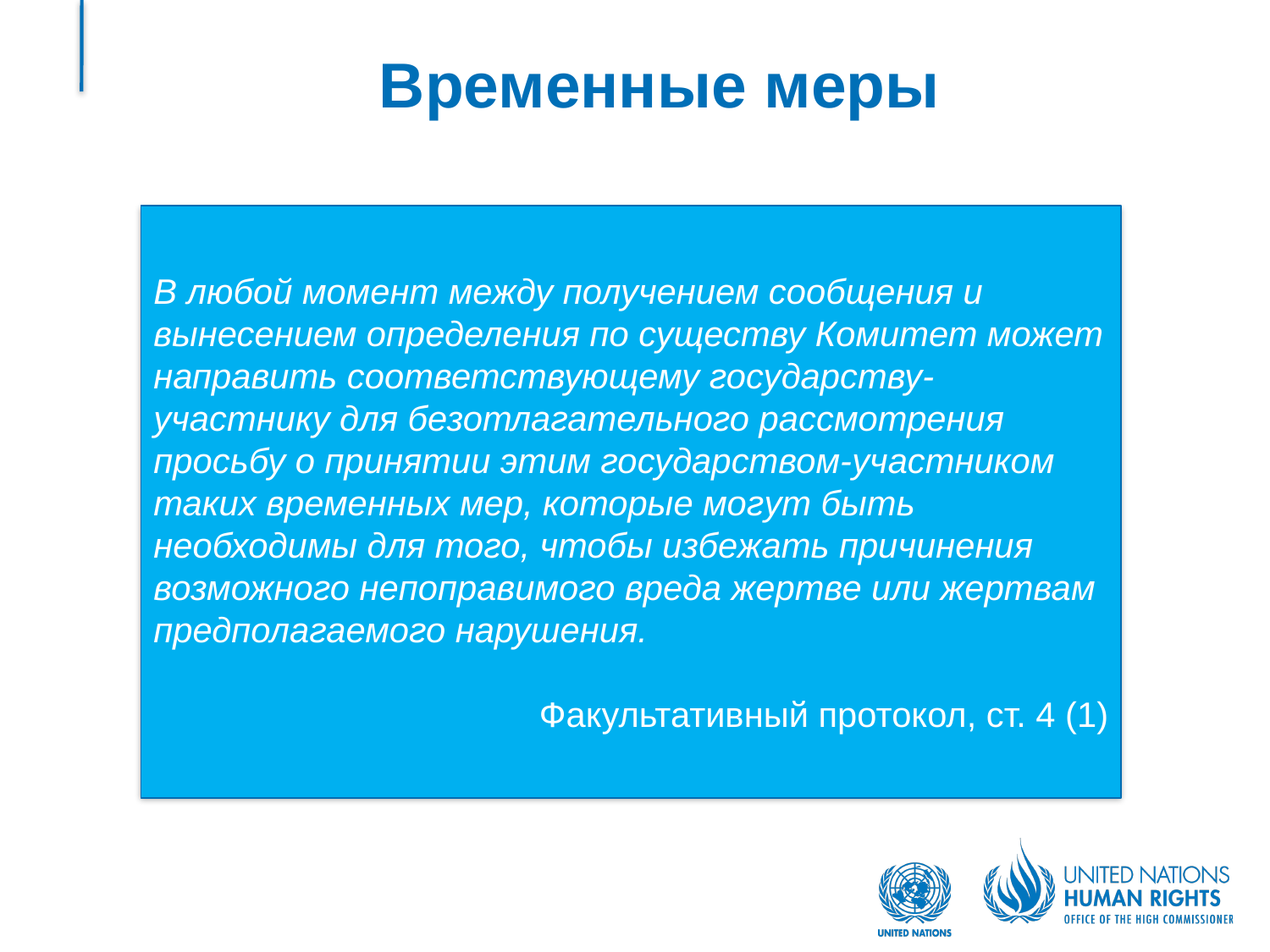

# Временные меры

В любой момент между получением сообщения и вынесением определения по существу Комитет может направить соответствующему государству-участнику для безотлагательного рассмотрения просьбу о принятии этим государством-участником таких временных мер, которые могут быть необходимы для того, чтобы избежать причинения возможного непоправимого вреда жертве или жертвам предполагаемого нарушения.

Факультативный протокол, ст. 4 (1)